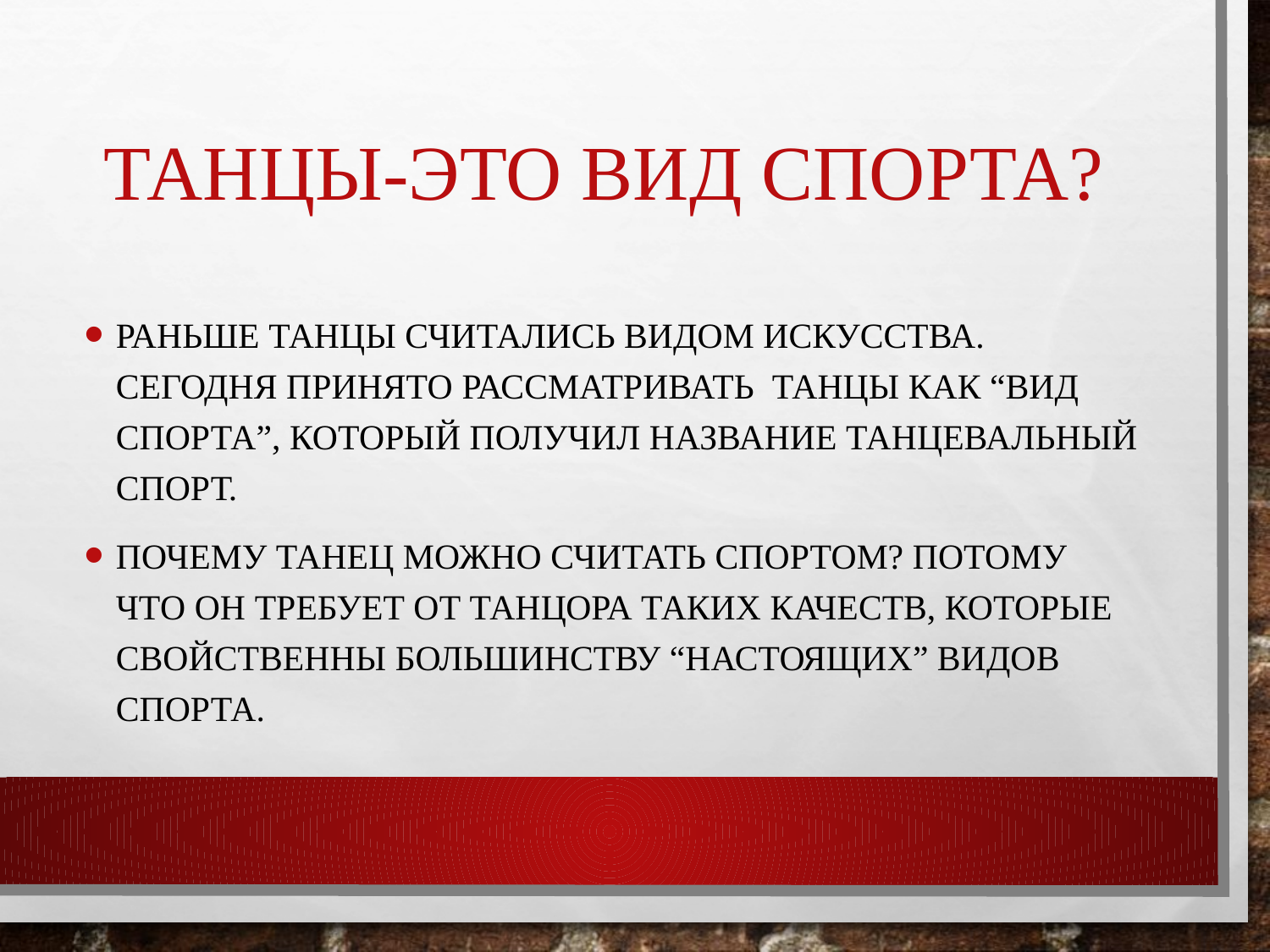

# Танцы-это вид спорта?
Раньше танцы считались видом искусства. Сегодня принято рассматривать  танцы как “вид спорта”, который получил название Танцевальный спорт.
Почему танец можно считать спортом? Потому что он требует от танцора таких качеств, которые свойственны большинству “настоящих” видов спорта.